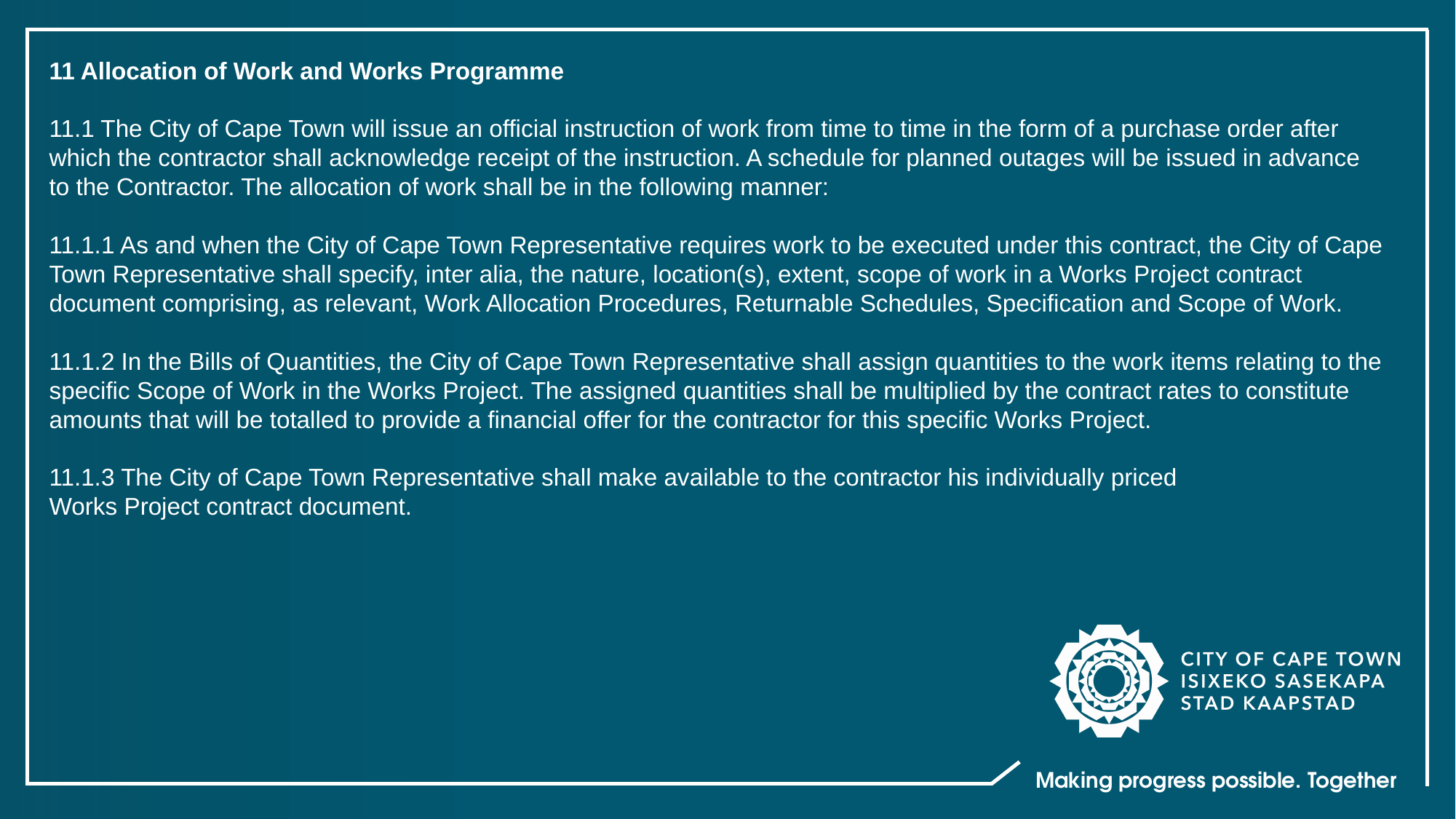

11 Allocation of Work and Works Programme

11.1 The City of Cape Town will issue an official instruction of work from time to time in the form of a purchase order after which the contractor shall acknowledge receipt of the instruction. A schedule for planned outages will be issued in advance to the Contractor. The allocation of work shall be in the following manner:

11.1.1 As and when the City of Cape Town Representative requires work to be executed under this contract, the City of Cape Town Representative shall specify, inter alia, the nature, location(s), extent, scope of work in a Works Project contract document comprising, as relevant, Work Allocation Procedures, Returnable Schedules, Specification and Scope of Work.

11.1.2 In the Bills of Quantities, the City of Cape Town Representative shall assign quantities to the work items relating to the specific Scope of Work in the Works Project. The assigned quantities shall be multiplied by the contract rates to constitute amounts that will be totalled to provide a financial offer for the contractor for this specific Works Project.

11.1.3 The City of Cape Town Representative shall make available to the contractor his individually priced
Works Project contract document.